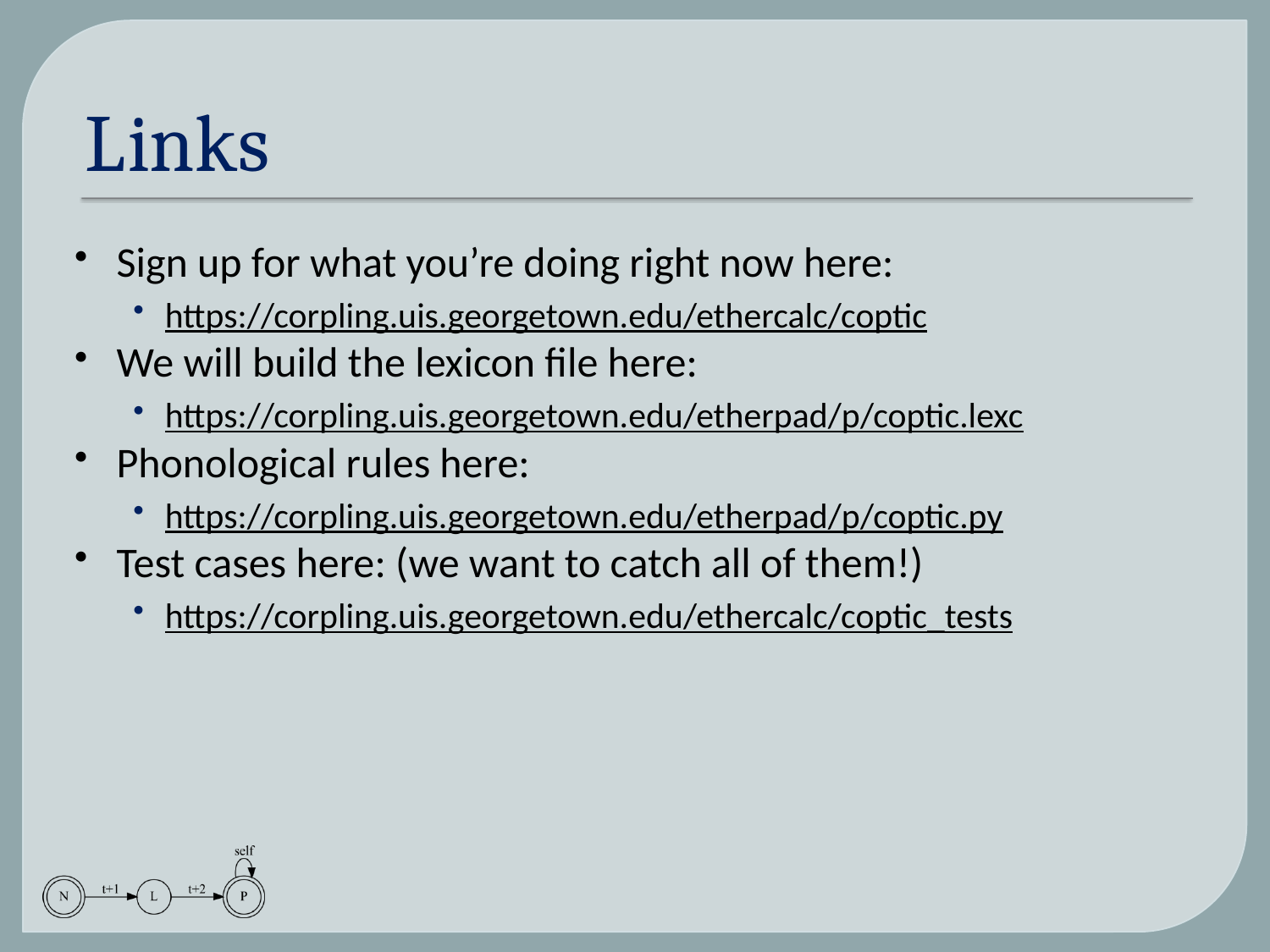

# Links
Sign up for what you’re doing right now here:
https://corpling.uis.georgetown.edu/ethercalc/coptic
We will build the lexicon file here:
https://corpling.uis.georgetown.edu/etherpad/p/coptic.lexc
Phonological rules here:
https://corpling.uis.georgetown.edu/etherpad/p/coptic.py
Test cases here: (we want to catch all of them!)
https://corpling.uis.georgetown.edu/ethercalc/coptic_tests